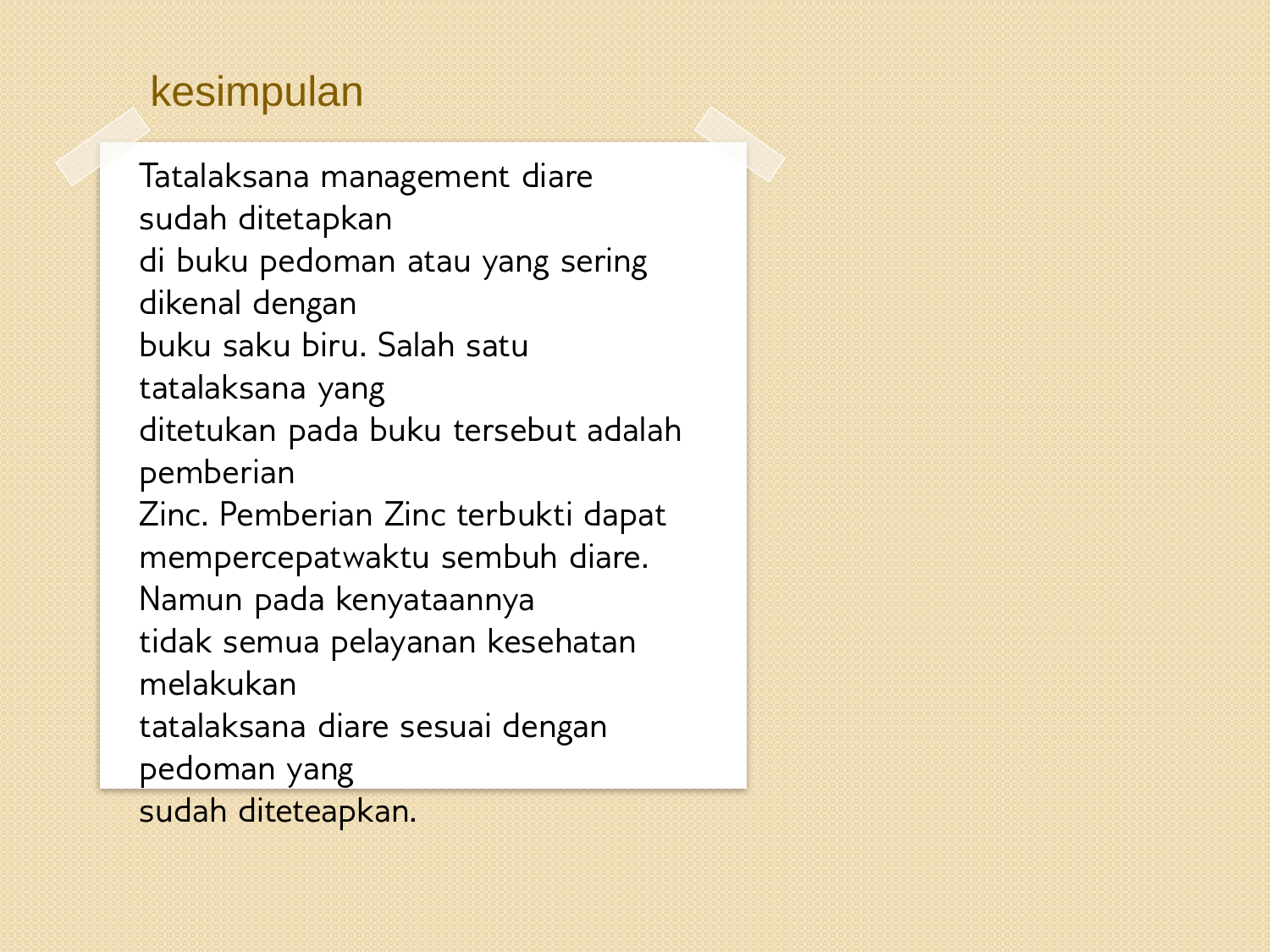

kesimpulan
# Tatalaksana management diare sudah ditetapkan di buku pedoman atau yang sering dikenal dengan buku saku biru. Salah satu tatalaksana yang ditetukan pada buku tersebut adalah pemberian Zinc. Pemberian Zinc terbukti dapat mempercepatwaktu sembuh diare. Namun pada kenyataannya tidak semua pelayanan kesehatan melakukan tatalaksana diare sesuai dengan pedoman yang sudah diteteapkan.